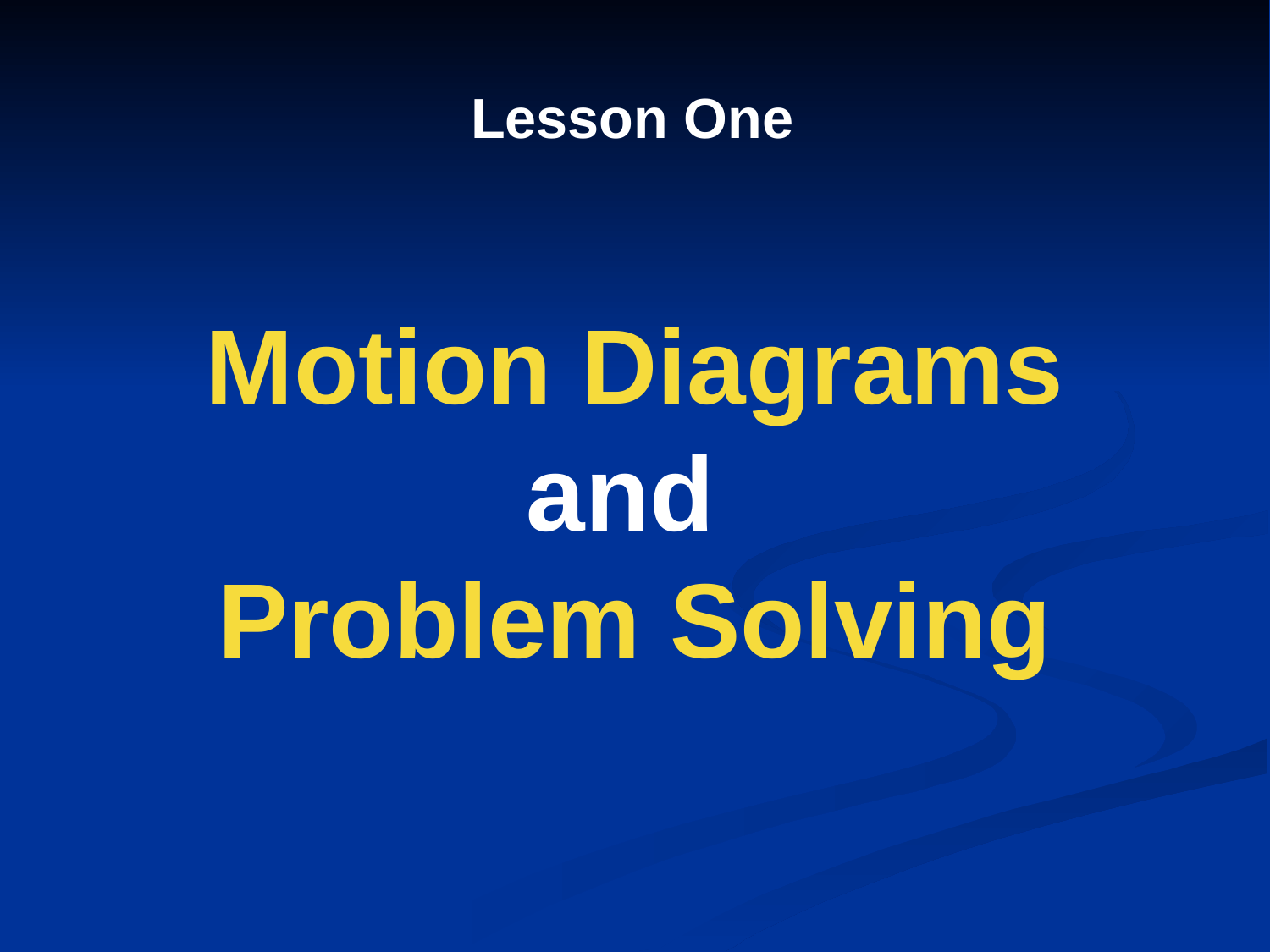

Lesson One
# Motion Diagrams and Problem Solving